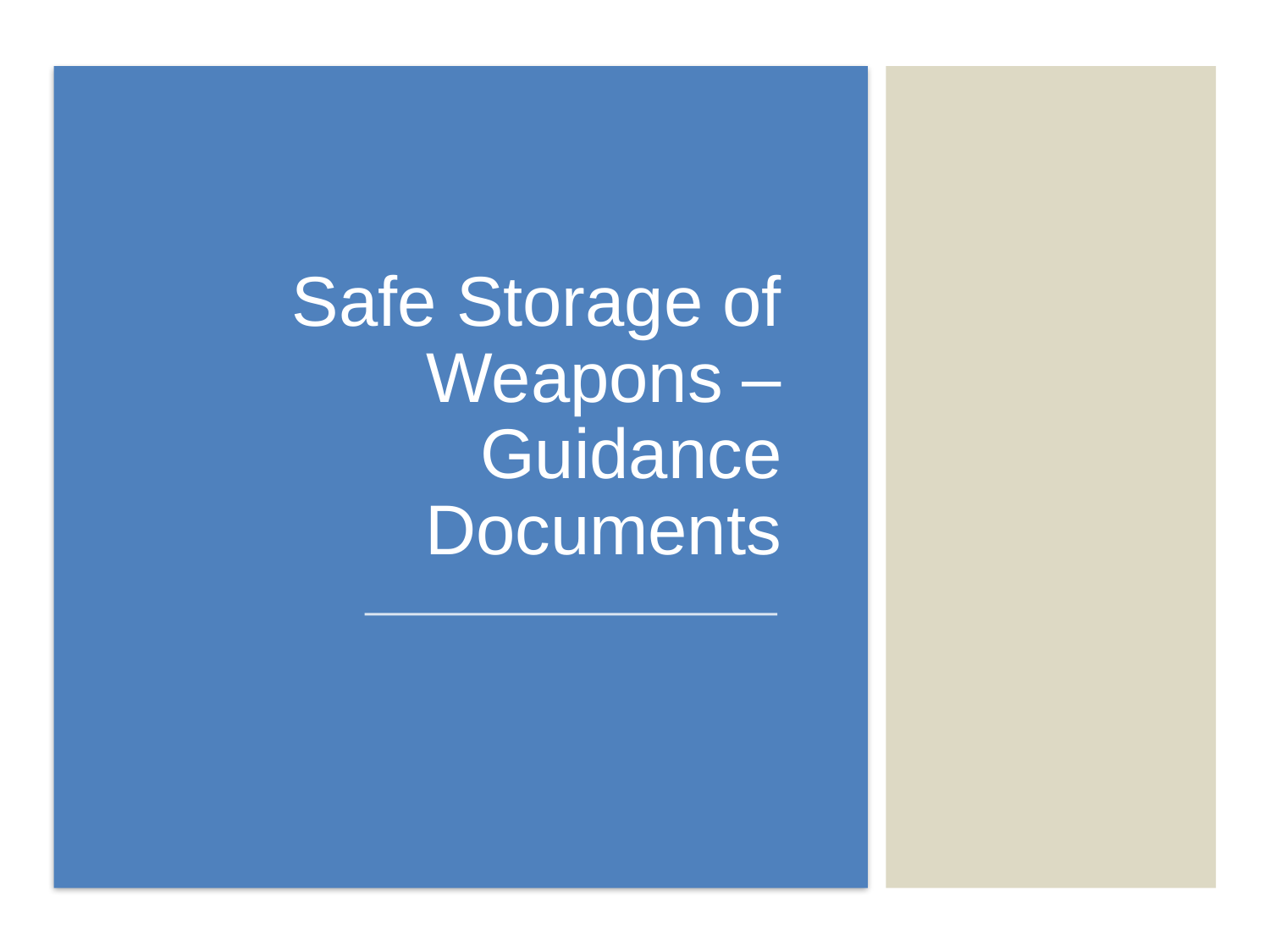

Safe Storage of Weapons – Guidance Documents